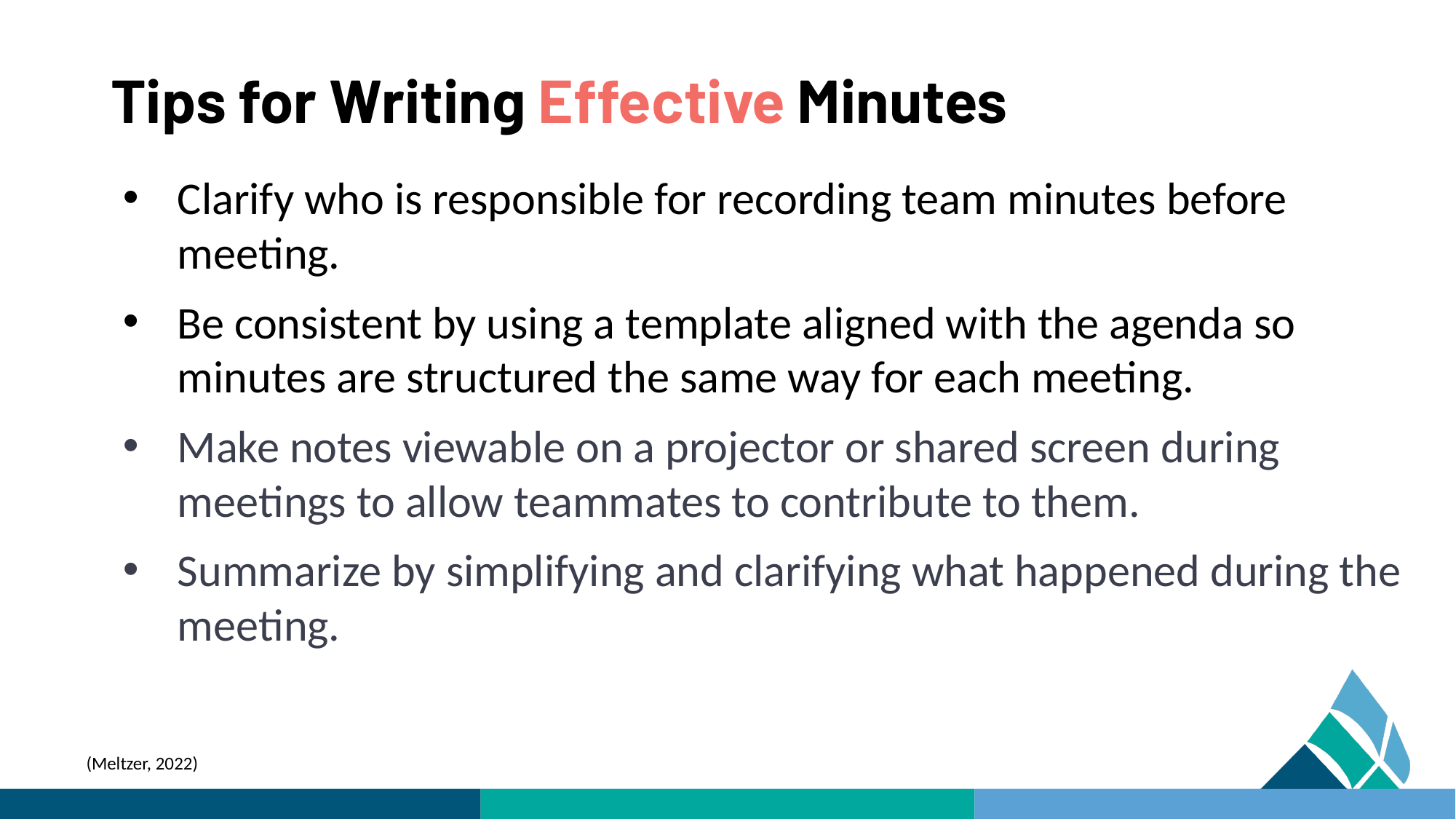

# Tips for Writing Effective Minutes
Clarify who is responsible for recording team minutes before meeting.
Be consistent by using a template aligned with the agenda so minutes are structured the same way for each meeting.
Make notes viewable on a projector or shared screen during meetings to allow teammates to contribute to them.
Summarize by simplifying and clarifying what happened during the meeting.

(Meltzer, 2022)